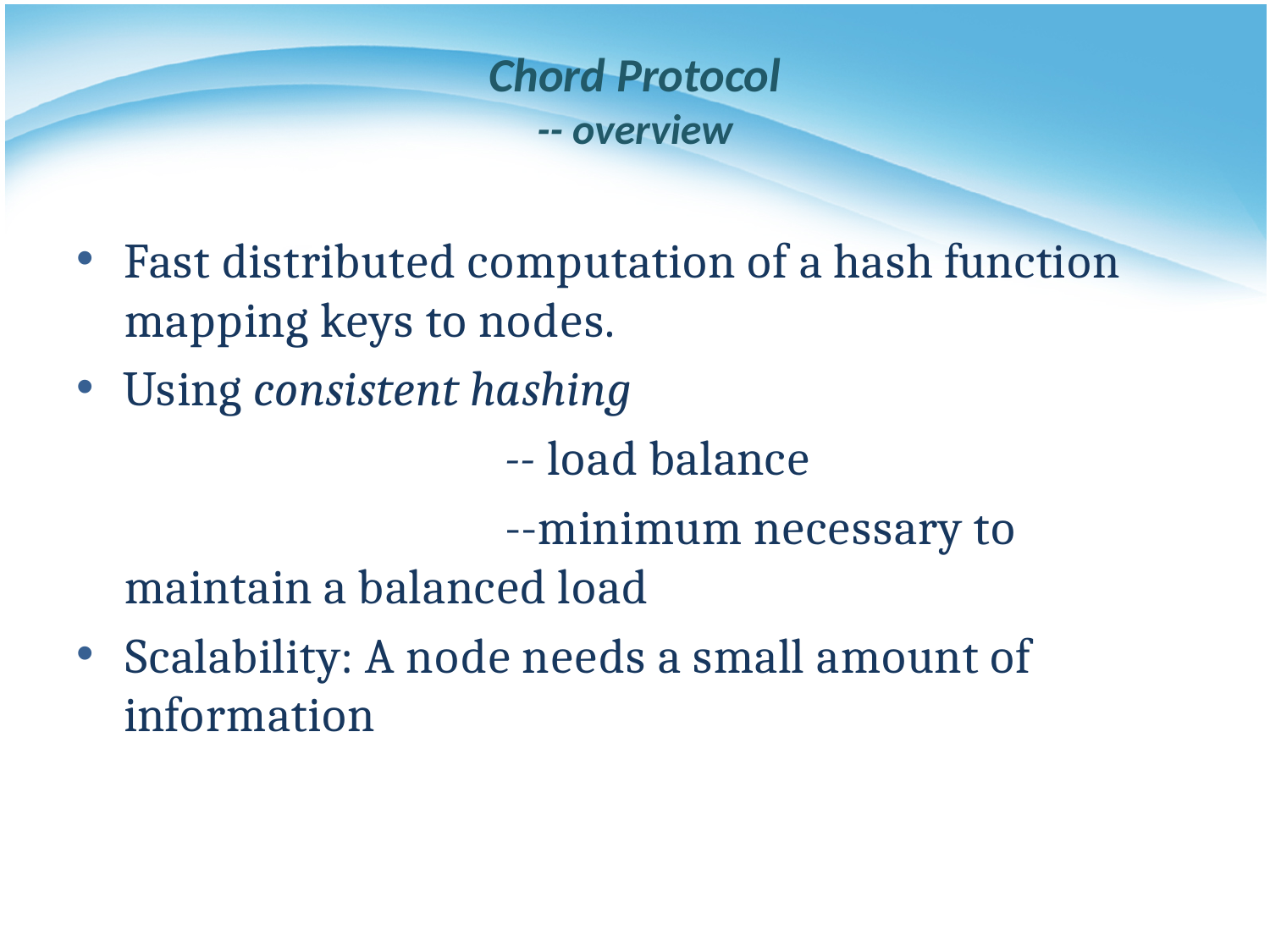

# Chord Protocol -- overview
Fast distributed computation of a hash function mapping keys to nodes.
Using consistent hashing
				-- load balance
				--minimum necessary to maintain a balanced load
Scalability: A node needs a small amount of information